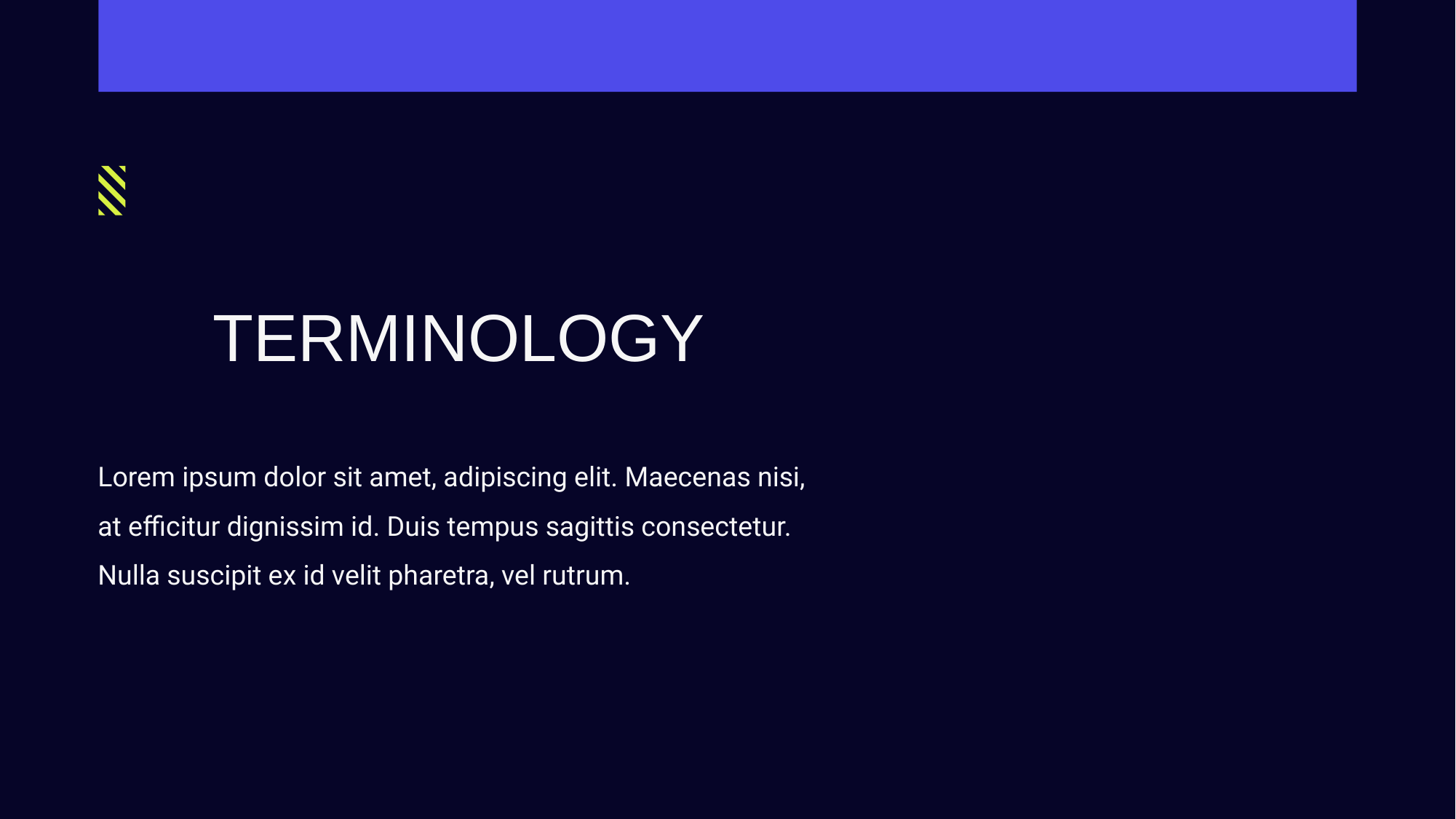

TERMINOLOGY

Lorem ipsum dolor sit amet, adipiscing elit. Maecenas nisi, at efficitur dignissim id. Duis tempus sagittis consectetur. Nulla suscipit ex id velit pharetra, vel rutrum.